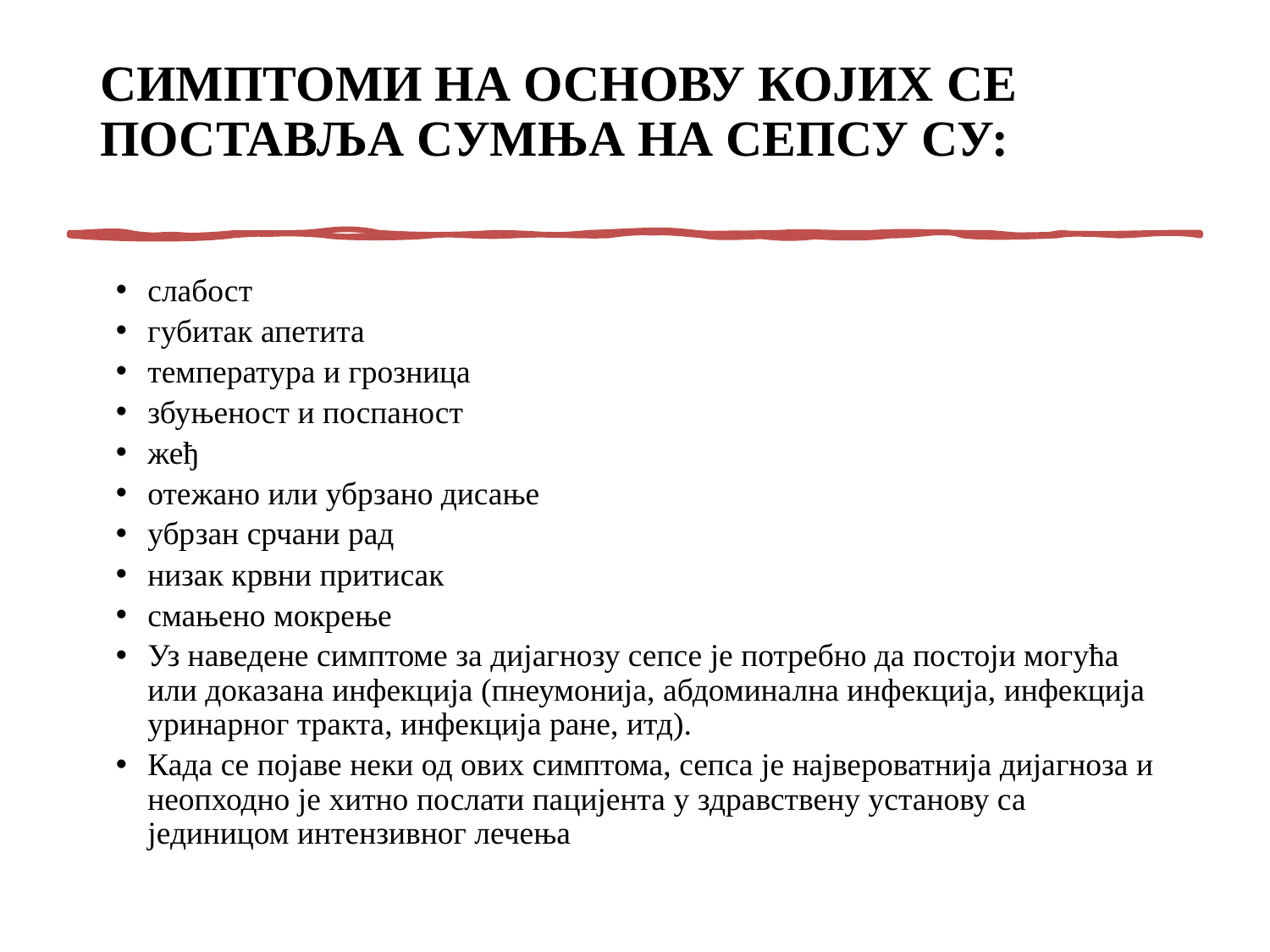

СИМПТОМИ НА ОСНОВУ КОЈИХ СЕ ПОСТАВЉА СУМЊА НА СЕПСУ СУ:

слабост
губитак апетита
температура и грозница
збуњеност и поспаност
жеђ
отежано или убрзано дисање
убрзан срчани рад
низак крвни притисак
смањено мокрење
Уз наведене симптоме за дијагнозу сепсе је потребно да постоји могућа или доказана инфекција (пнеумонија, абдоминална инфекција, инфекција уринарног тракта, инфекција ране, итд).
Када се појаве неки од ових симптома, сепса је највероватнија дијагноза и неопходно је хитно послати пацијента у здравствену установу са јединицом интензивног лечења